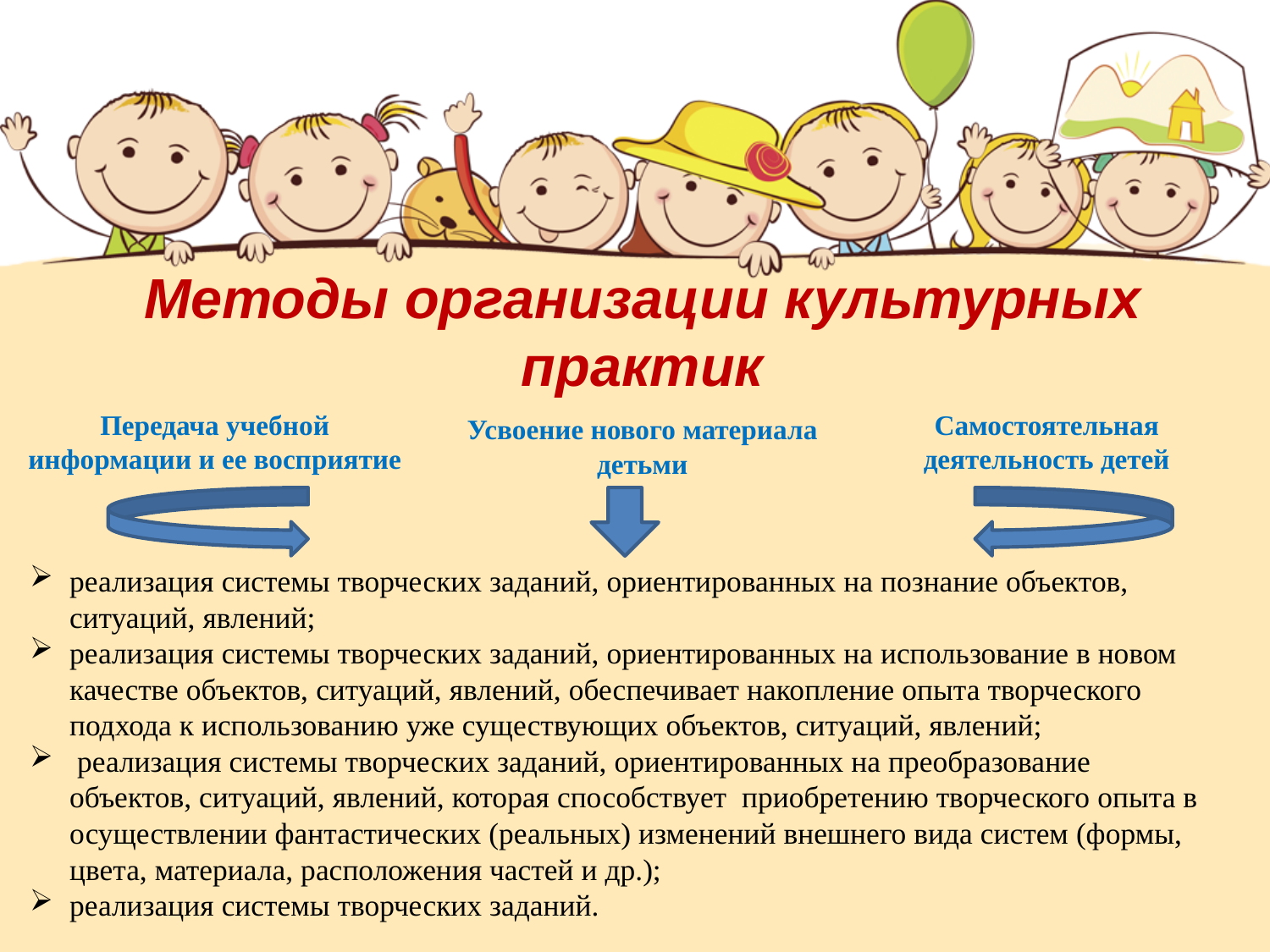

Методы организации культурных практик
Самостоятельная деятельность детей
Передача учебной информации и ее восприятие
Усвоение нового материала детьми

реализация системы творческих заданий, ориентированных на познание объектов, ситуаций, явлений;
реализация системы творческих заданий, ориентированных на использование в новом качестве объектов, ситуаций, явлений, обеспечивает накопление опыта творческого подхода к использованию уже существующих объектов, ситуаций, явлений;
 реализация системы творческих заданий, ориентированных на преобразование объектов, ситуаций, явлений, которая способствует  приобретению творческого опыта в осуществлении фантастических (реальных) изменений внешнего вида систем (формы, цвета, материала, расположения частей и др.);
реализация системы творческих заданий.